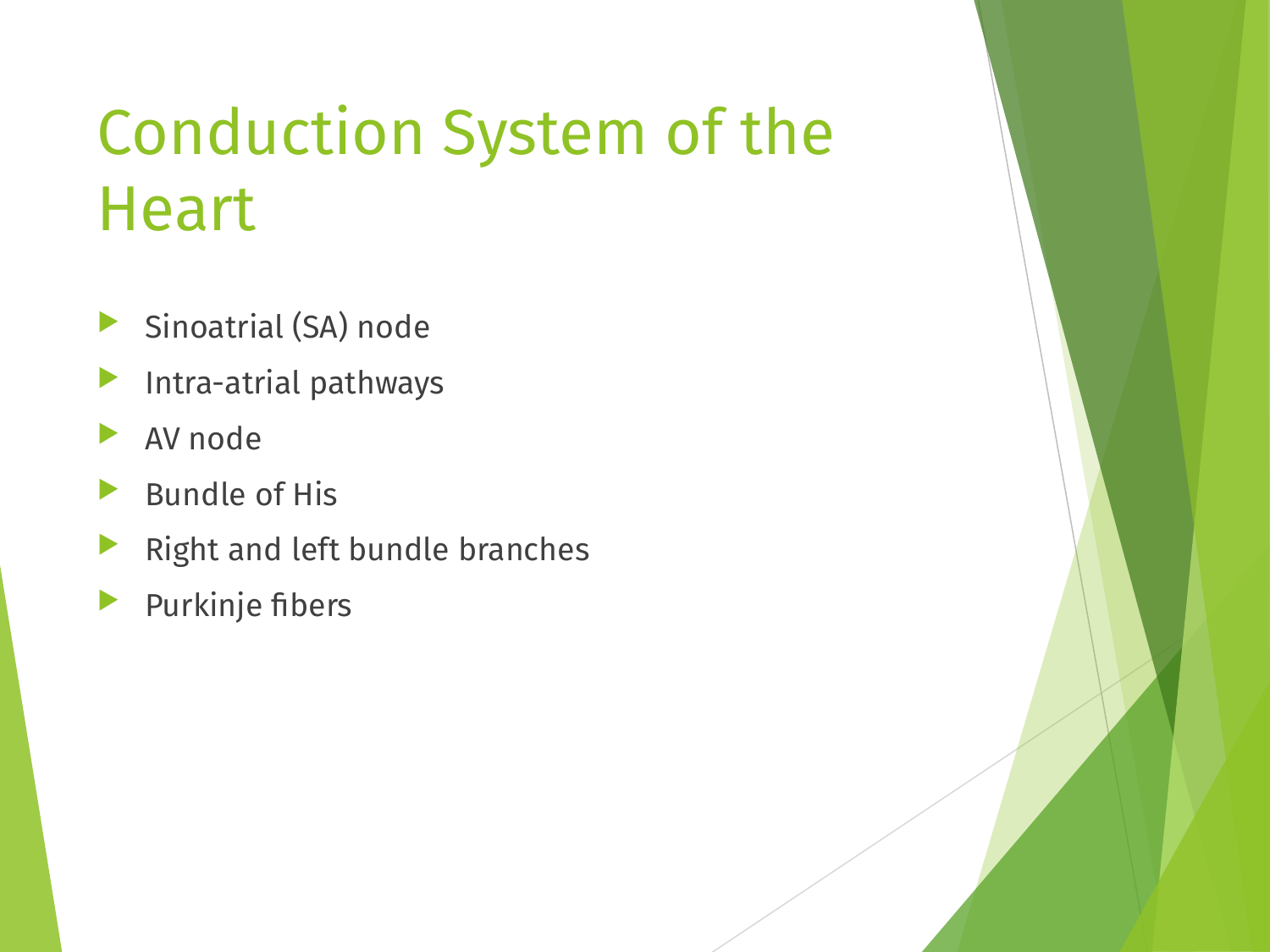

# Conduction System of the Heart
Sinoatrial (SA) node
Intra-atrial pathways
AV node
Bundle of His
Right and left bundle branches
Purkinje fibers